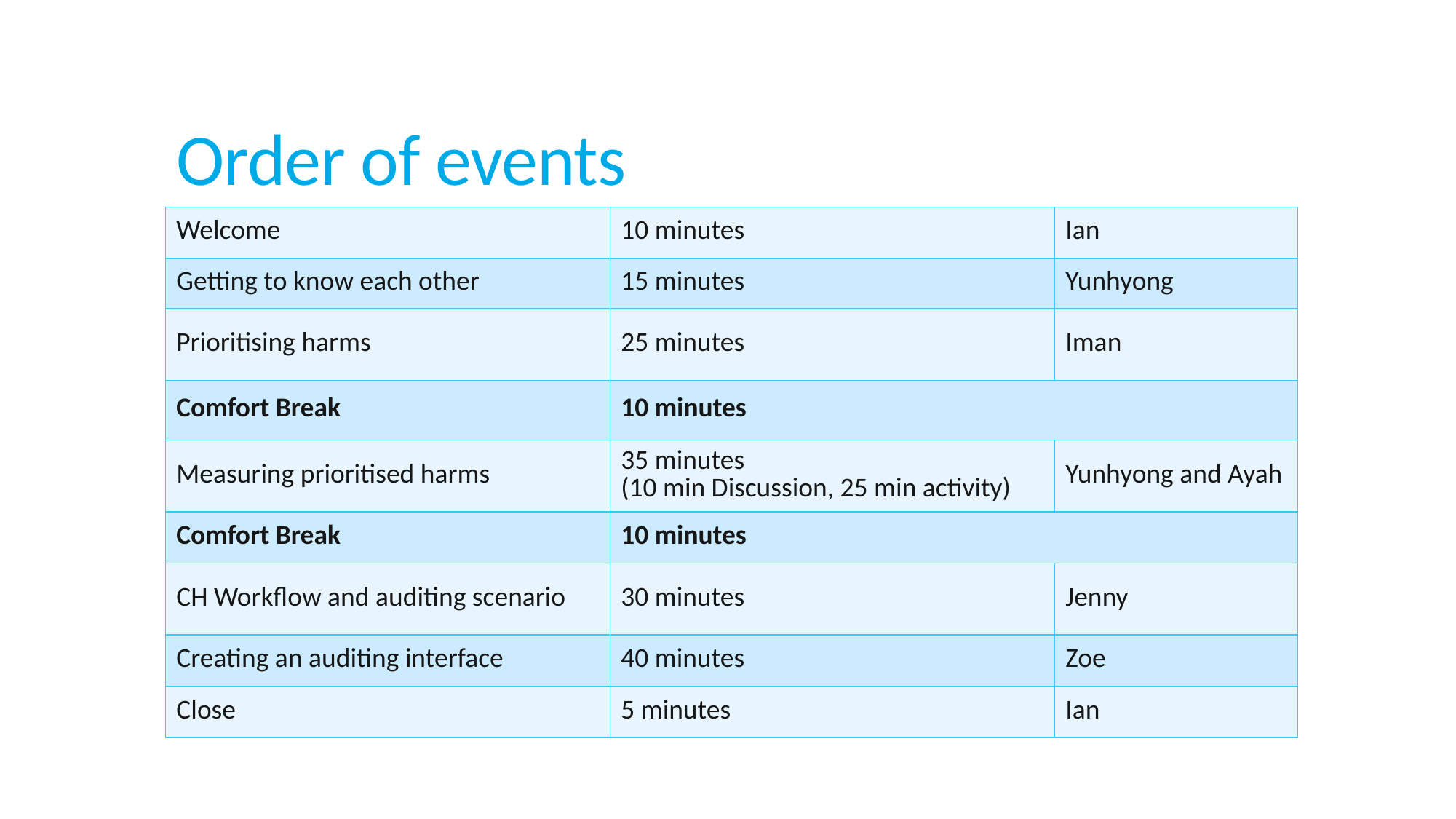

# Order of events
| Welcome | 10 minutes | Ian |
| --- | --- | --- |
| Getting to know each other | 15 minutes | Yunhyong |
| Prioritising harms | 25 minutes | Iman |
| Comfort Break | 10 minutes |  |
| Measuring prioritised harms | 35 minutes (10 min Discussion, 25 min activity) | Yunhyong and Ayah |
| Comfort Break | 10 minutes |  |
| CH Workflow and auditing scenario | 30 minutes | Jenny |
| Creating an auditing interface | 40 minutes | Zoe |
| Close | 5 minutes | Ian |